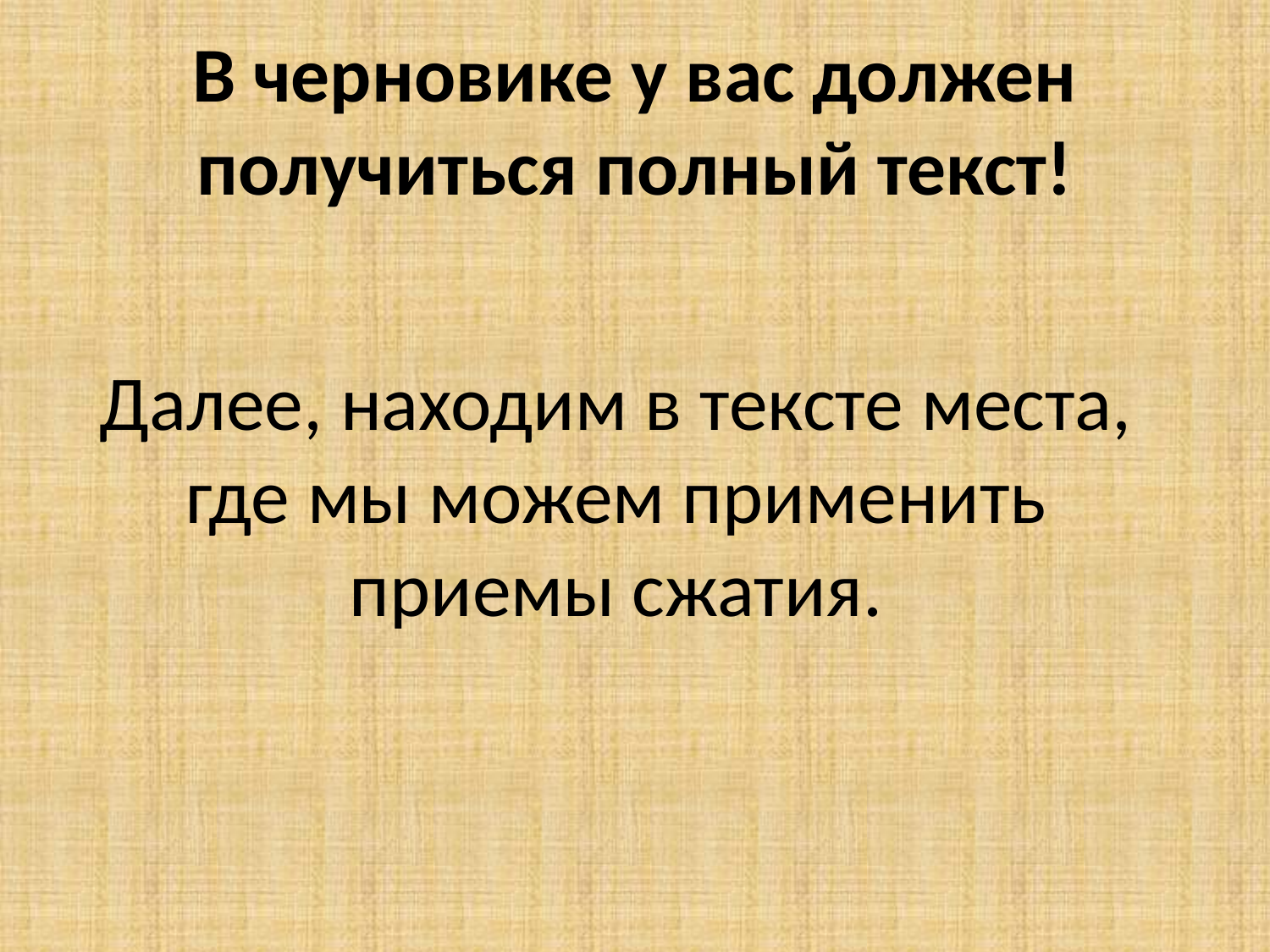

# В черновике у вас должен получиться полный текст!
Далее, находим в тексте места, где мы можем применить приемы сжатия.